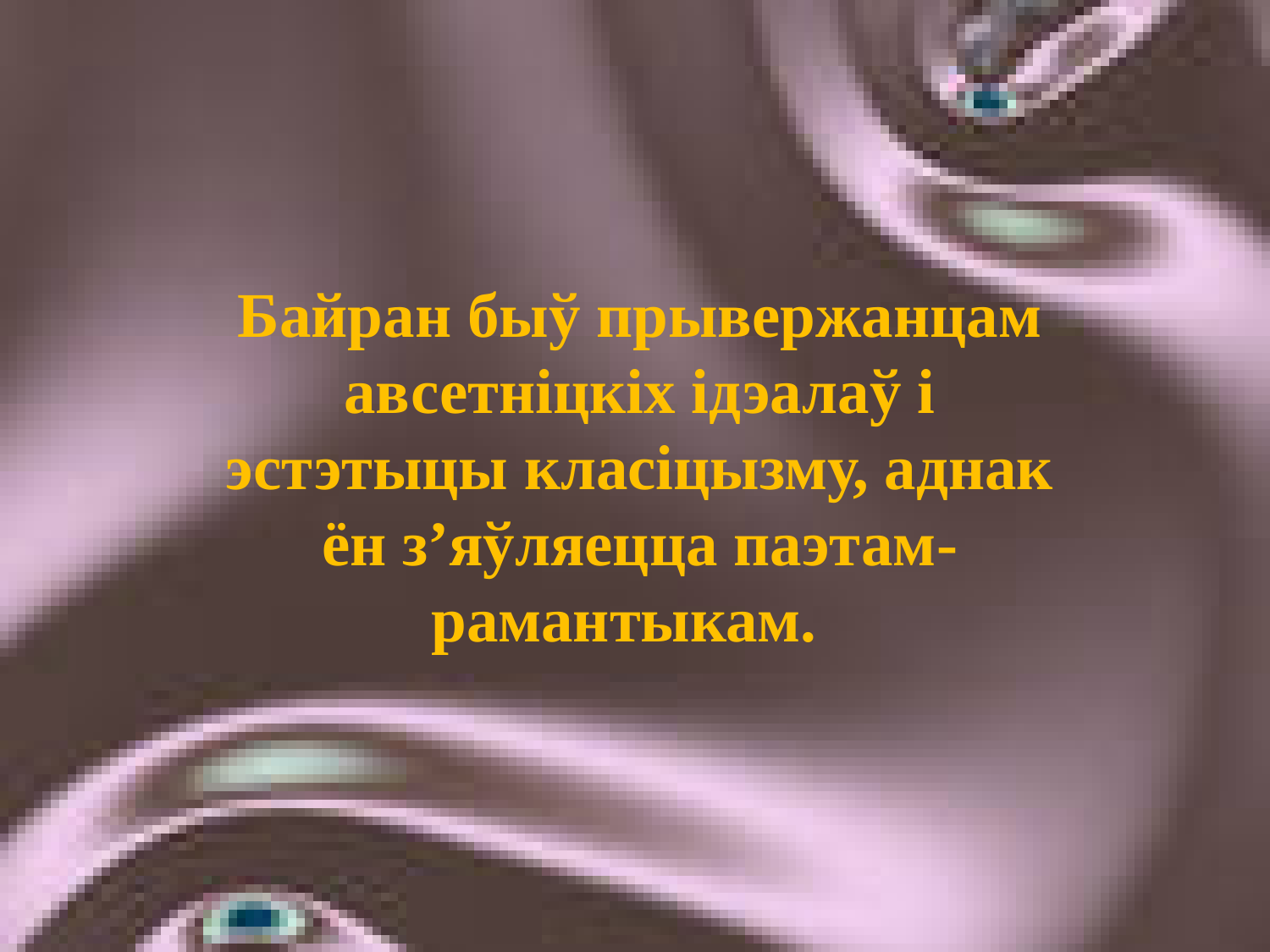

Байран быў прывержанцам авсетніцкіх ідэалаў і эстэтыцы класіцызму, аднак ён з’яўляецца паэтам-рамантыкам.